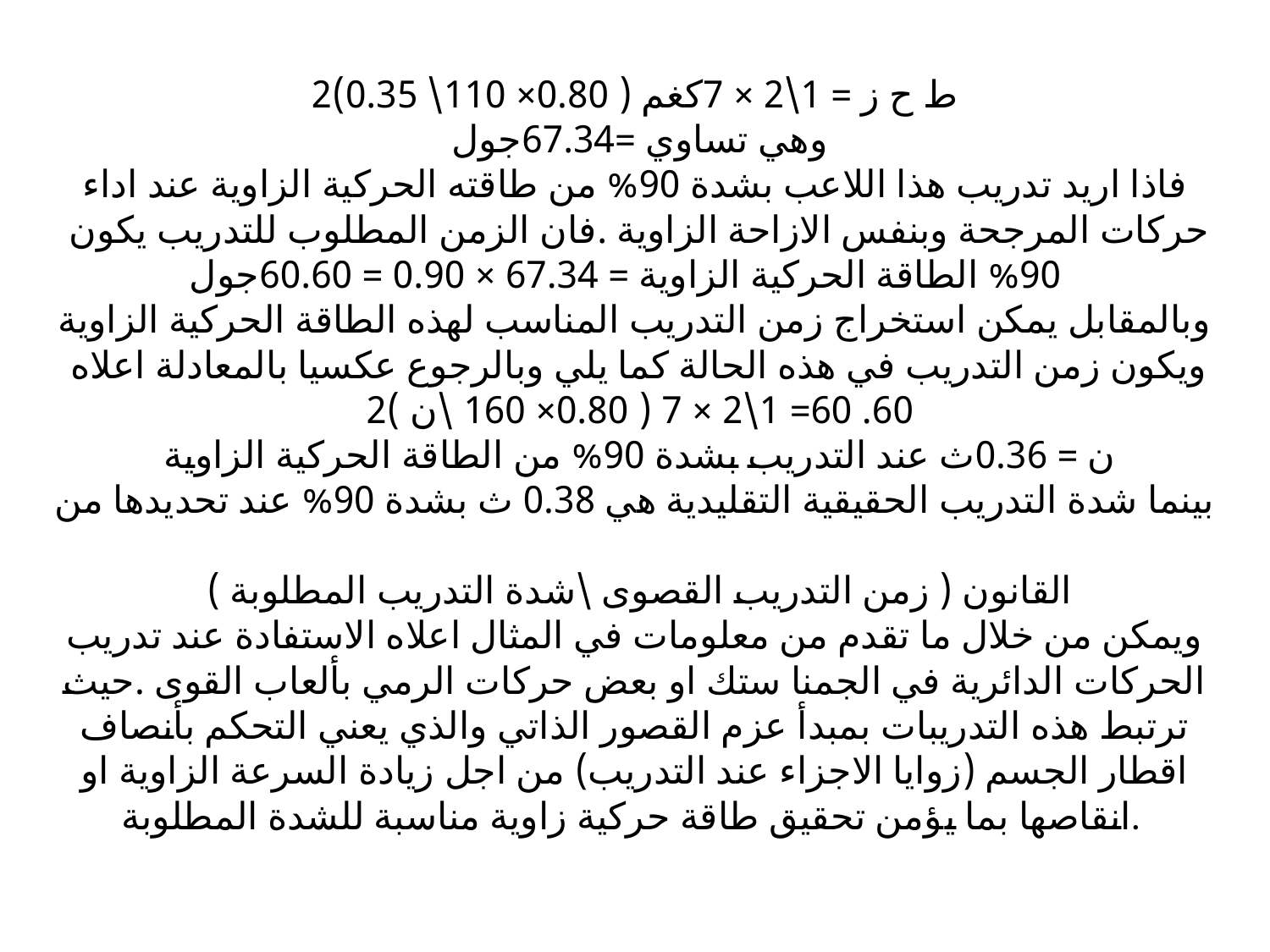

# ط ح ز = 1\2 × 7كغم ( 0.80× 110\ 0.35)2 وهي تساوي =67.34جول فاذا اريد تدريب هذا اللاعب بشدة 90% من طاقته الحركية الزاوية عند اداء حركات المرجحة وبنفس الازاحة الزاوية .فان الزمن المطلوب للتدريب يكون 90% الطاقة الحركية الزاوية = 67.34 × 0.90 = 60.60جول وبالمقابل يمكن استخراج زمن التدريب المناسب لهذه الطاقة الحركية الزاوية ويكون زمن التدريب في هذه الحالة كما يلي وبالرجوع عكسيا بالمعادلة اعلاه 60. 60= 1\2 × 7 ( 0.80× 160 \ن )2 ن = 0.36ث عند التدريب بشدة 90% من الطاقة الحركية الزاوية بينما شدة التدريب الحقيقية التقليدية هي 0.38 ث بشدة 90% عند تحديدها من القانون ( زمن التدريب القصوى \شدة التدريب المطلوبة ) ويمكن من خلال ما تقدم من معلومات في المثال اعلاه الاستفادة عند تدريب الحركات الدائرية في الجمنا ستك او بعض حركات الرمي بألعاب القوى .حيث ترتبط هذه التدريبات بمبدأ عزم القصور الذاتي والذي يعني التحكم بأنصاف اقطار الجسم (زوايا الاجزاء عند التدريب) من اجل زيادة السرعة الزاوية او انقاصها بما يؤمن تحقيق طاقة حركية زاوية مناسبة للشدة المطلوبة.